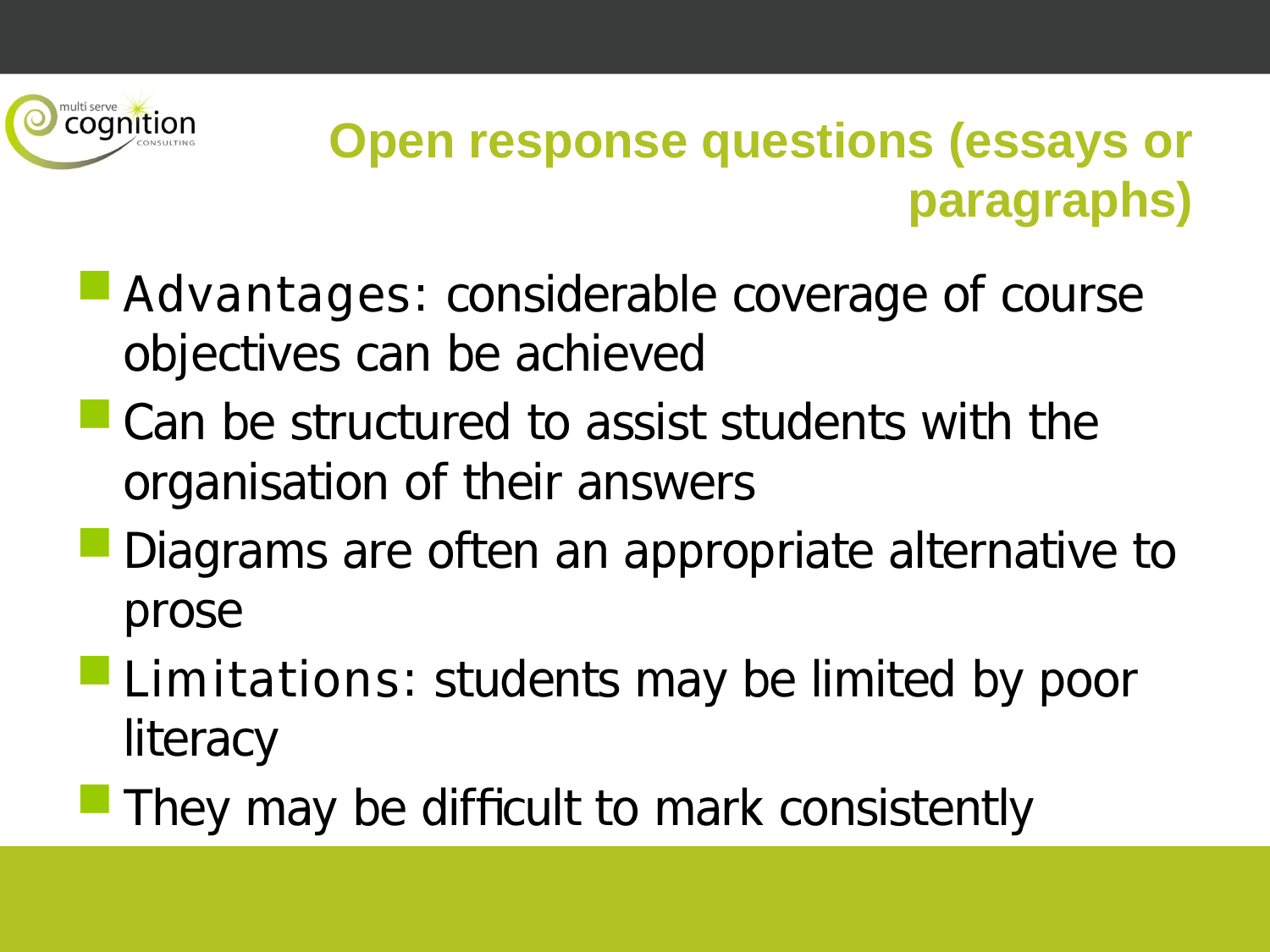

# Open response questions (essays or paragraphs)
Advantages: considerable coverage of course objectives can be achieved
Can be structured to assist students with the organisation of their answers
Diagrams are often an appropriate alternative to prose
Limitations: students may be limited by poor literacy
They may be difficult to mark consistently